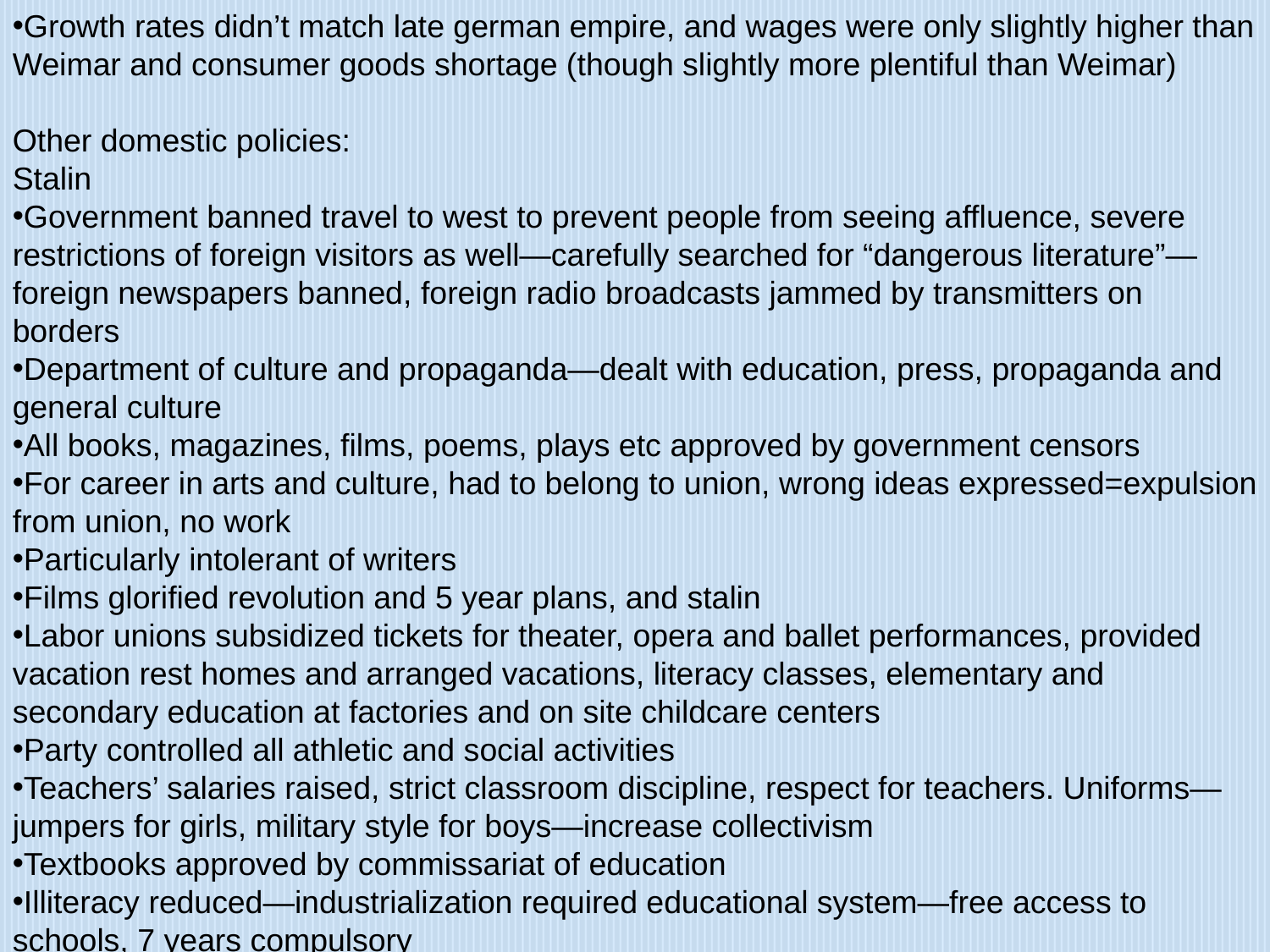

Growth rates didn’t match late german empire, and wages were only slightly higher than Weimar and consumer goods shortage (though slightly more plentiful than Weimar)

Other domestic policies:
Stalin
Government banned travel to west to prevent people from seeing affluence, severe restrictions of foreign visitors as well—carefully searched for “dangerous literature”—foreign newspapers banned, foreign radio broadcasts jammed by transmitters on borders
Department of culture and propaganda—dealt with education, press, propaganda and general culture
All books, magazines, films, poems, plays etc approved by government censors
For career in arts and culture, had to belong to union, wrong ideas expressed=expulsion from union, no work
Particularly intolerant of writers
Films glorified revolution and 5 year plans, and stalin
Labor unions subsidized tickets for theater, opera and ballet performances, provided vacation rest homes and arranged vacations, literacy classes, elementary and secondary education at factories and on site childcare centers
Party controlled all athletic and social activities
Teachers’ salaries raised, strict classroom discipline, respect for teachers. Uniforms—jumpers for girls, military style for boys—increase collectivism
Textbooks approved by commissariat of education
Illiteracy reduced—industrialization required educational system—free access to schools, 7 years compulsory